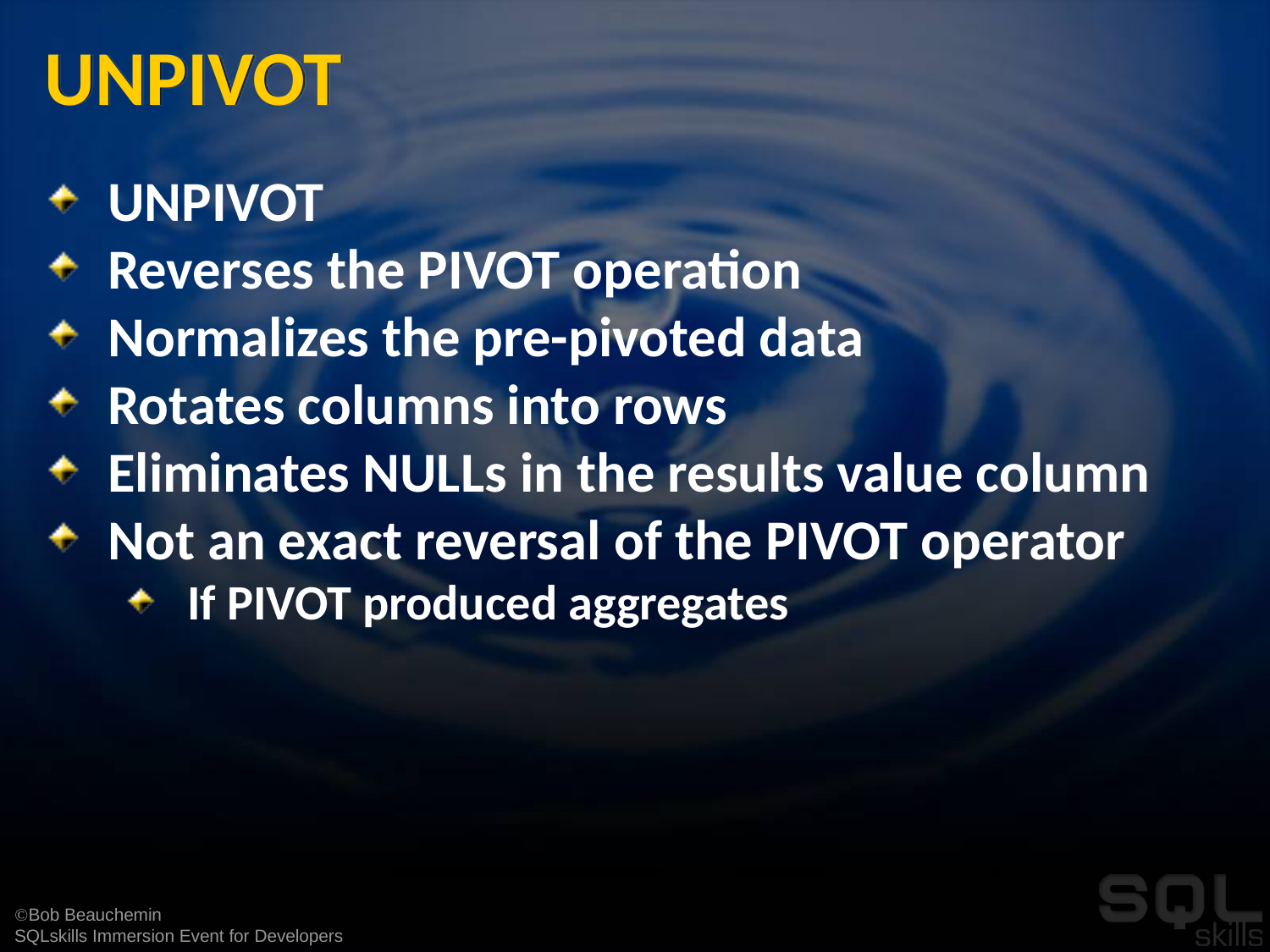

# UNPIVOT
UNPIVOT
Reverses the PIVOT operation
Normalizes the pre-pivoted data
Rotates columns into rows
Eliminates NULLs in the results value column
Not an exact reversal of the PIVOT operator
If PIVOT produced aggregates